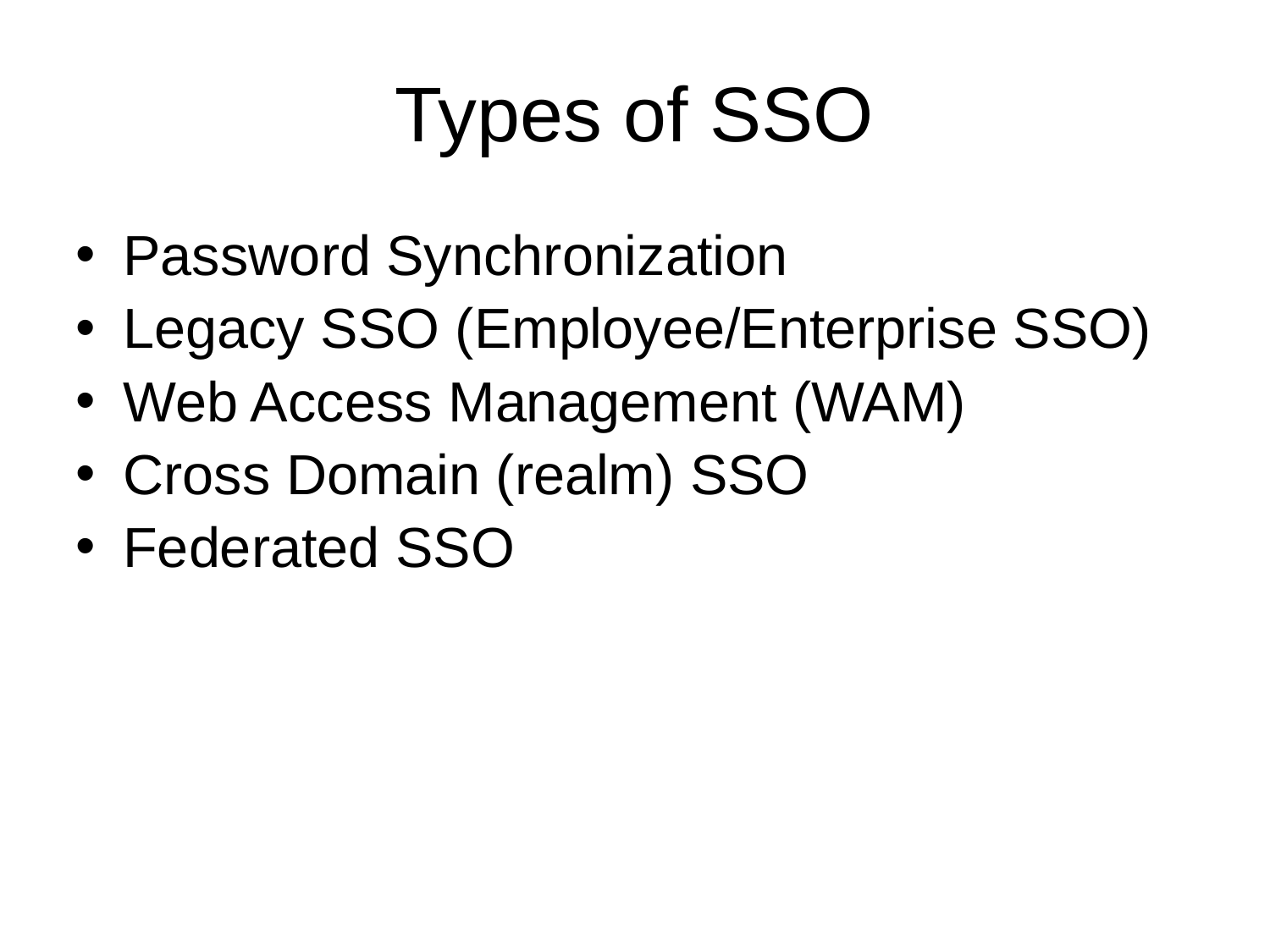

# Types of SSO
Password Synchronization
Legacy SSO (Employee/Enterprise SSO)
Web Access Management (WAM)
Cross Domain (realm) SSO
Federated SSO